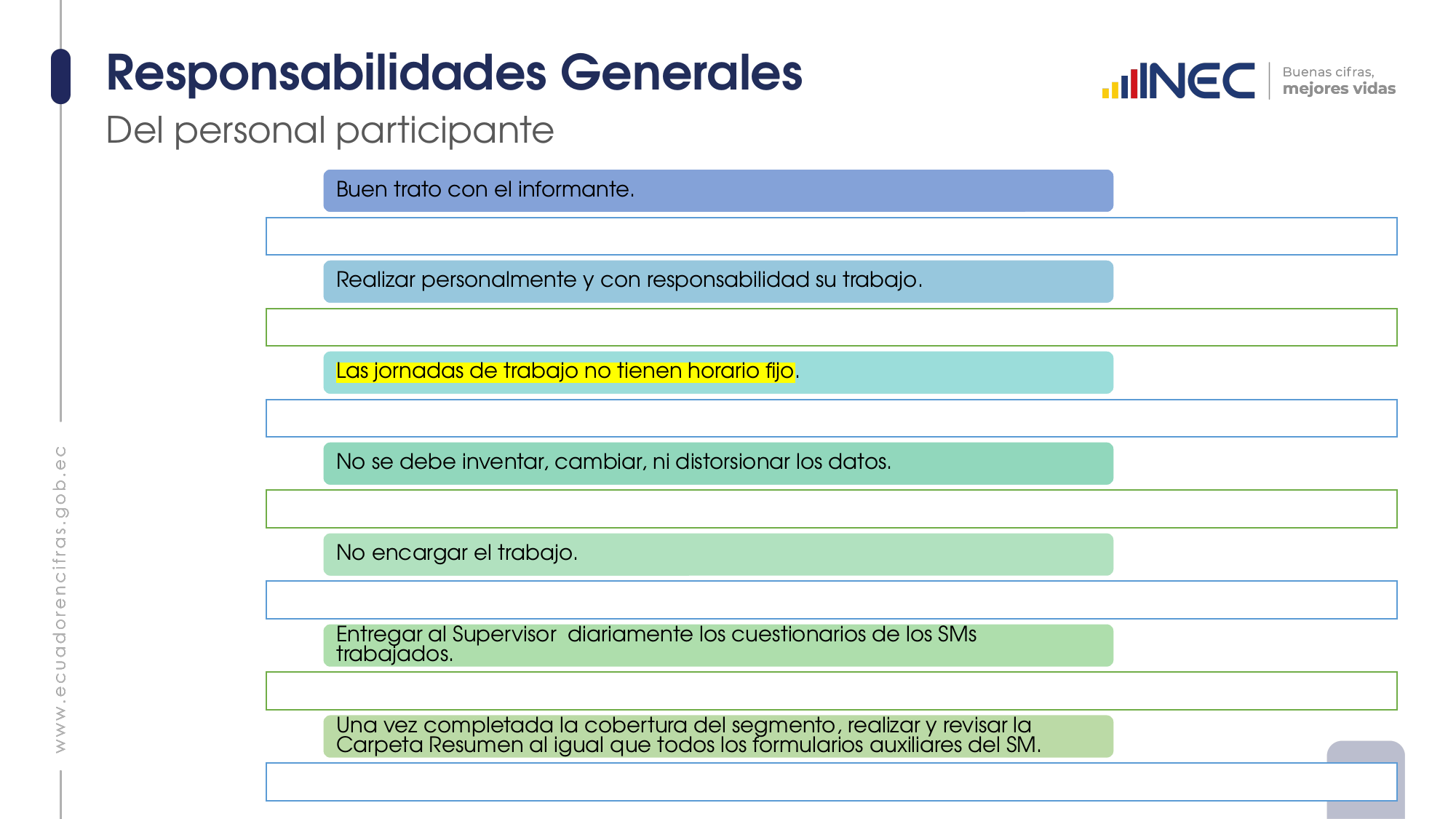

# Responsabilidades Generales
Del personal participante
Buen trato con el informante.
Realizar personalmente y con responsabilidad su trabajo.
Las jornadas de trabajo no tienen horario fijo.
No se debe inventar, cambiar, ni distorsionar los datos.
No encargar el trabajo.
Entregar al Supervisor  diariamente los cuestionarios de los SMs  trabajados.
Una vez completada la cobertura del segmento, realizar y revisar la Carpeta Resumen al igual que todos los formularios auxiliares del SM.